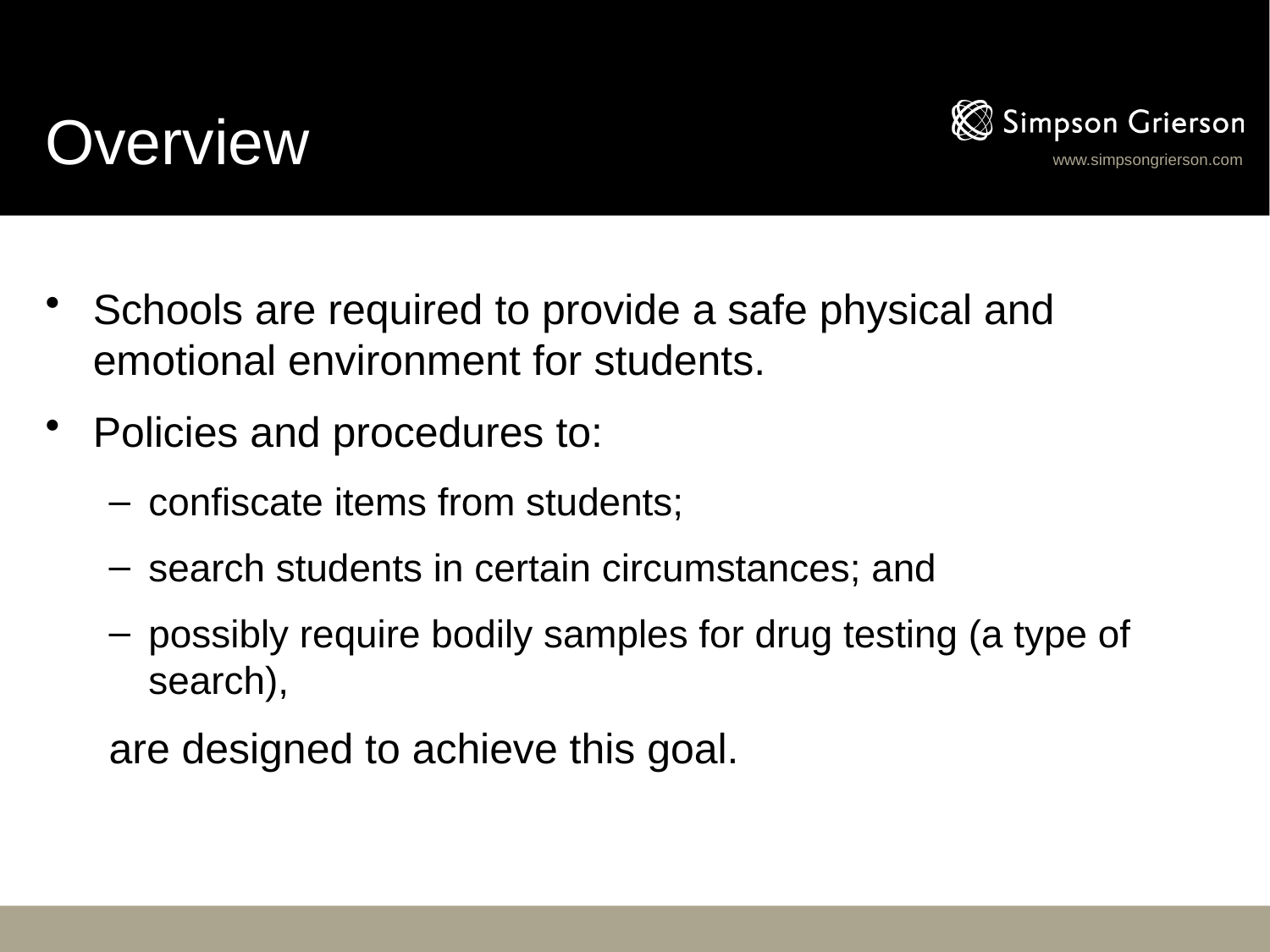

# Overview
Schools are required to provide a safe physical and emotional environment for students.
Policies and procedures to:
confiscate items from students;
search students in certain circumstances; and
possibly require bodily samples for drug testing (a type of search),
are designed to achieve this goal.